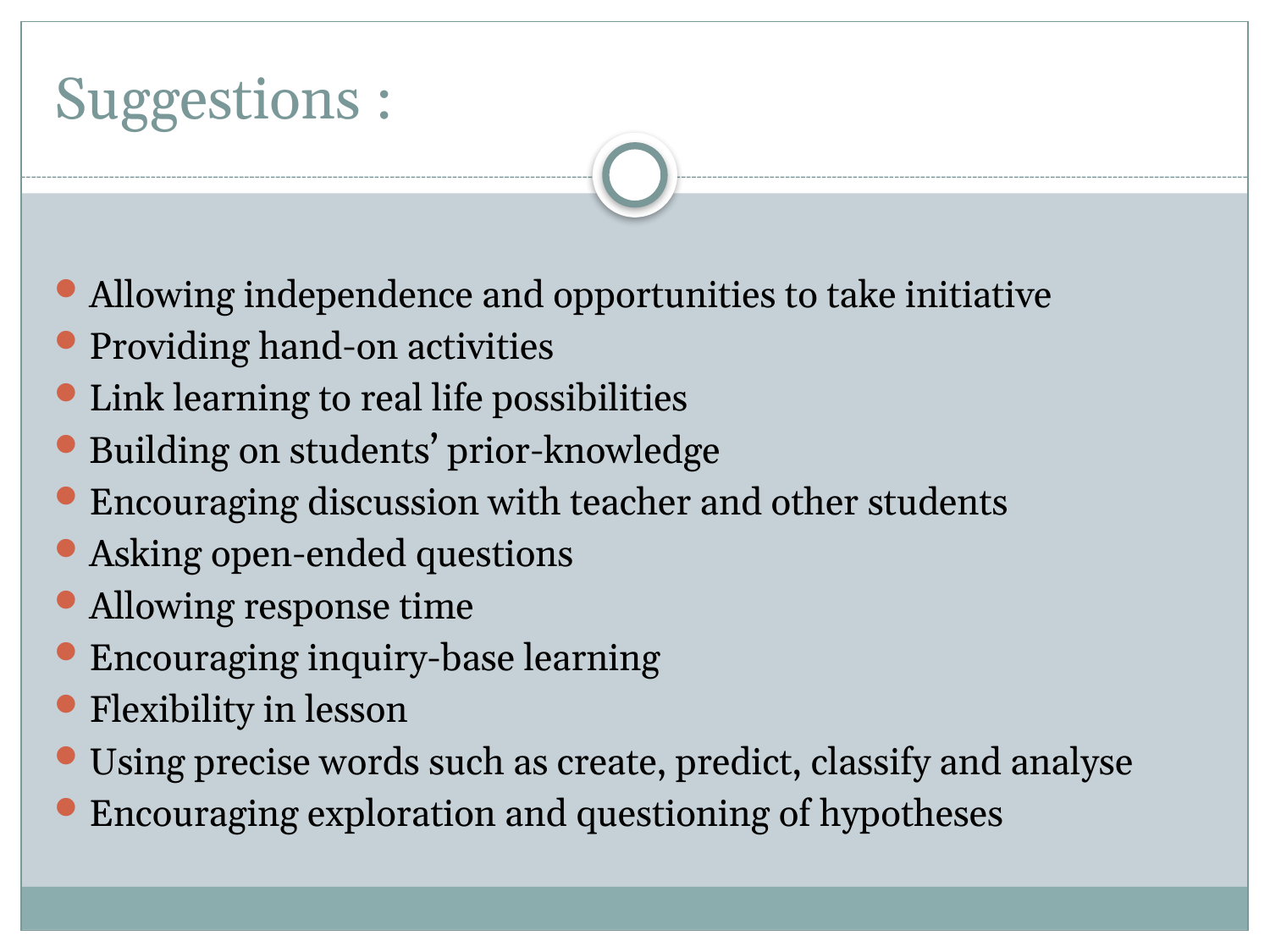

# Suggestions :

Allowing independence and opportunities to take initiative
Providing hand-on activities
Link learning to real life possibilities
Building on students’ prior-knowledge
Encouraging discussion with teacher and other students
Asking open-ended questions
Allowing response time
Encouraging inquiry-base learning
Flexibility in lesson
Using precise words such as create, predict, classify and analyse
Encouraging exploration and questioning of hypotheses